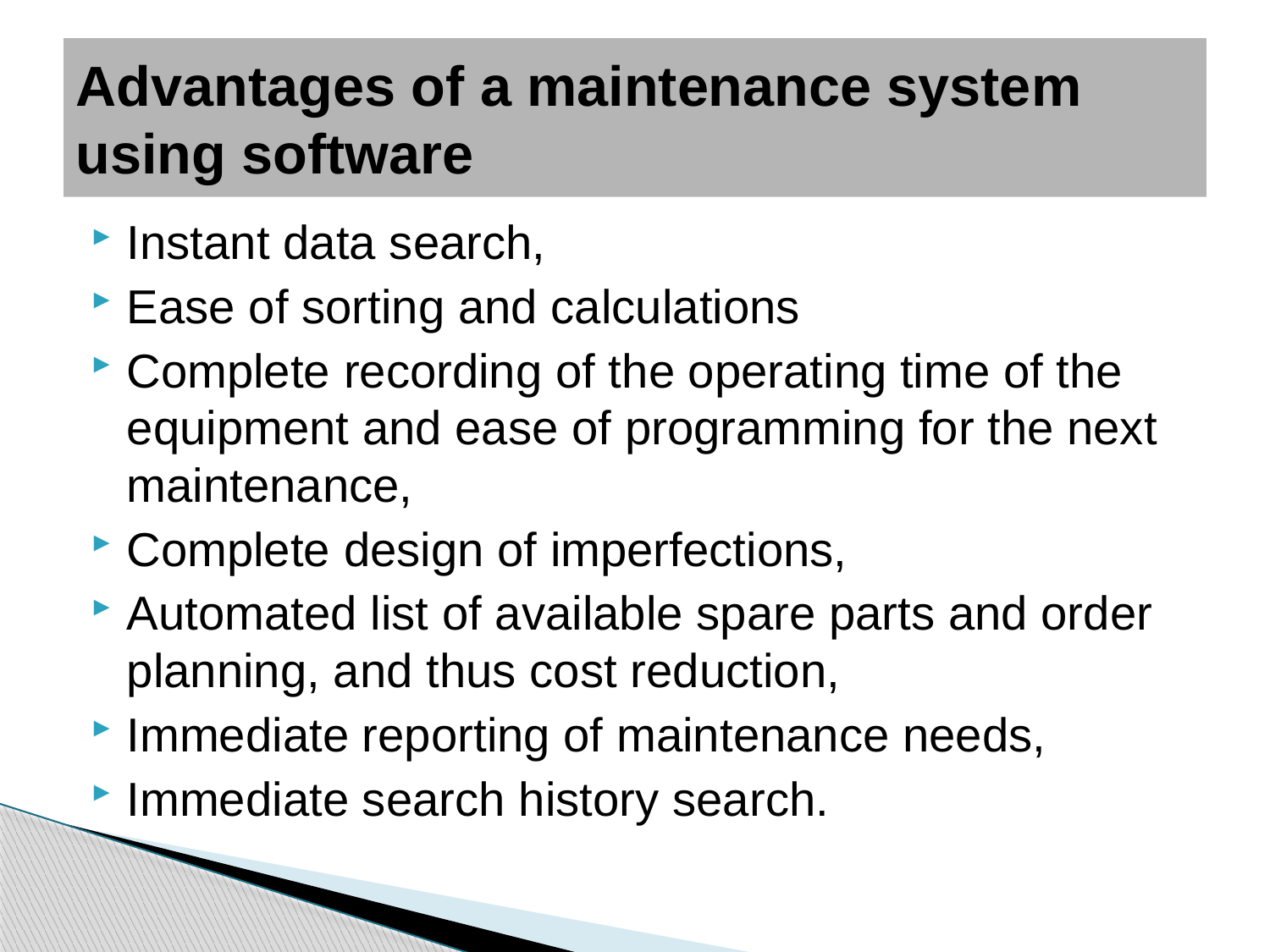

# Advantages of a maintenance system using software
Instant data search,
Ease of sorting and calculations
Complete recording of the operating time of the equipment and ease of programming for the next maintenance,
Complete design of imperfections,
Automated list of available spare parts and order planning, and thus cost reduction,
Immediate reporting of maintenance needs,
Immediate search history search.